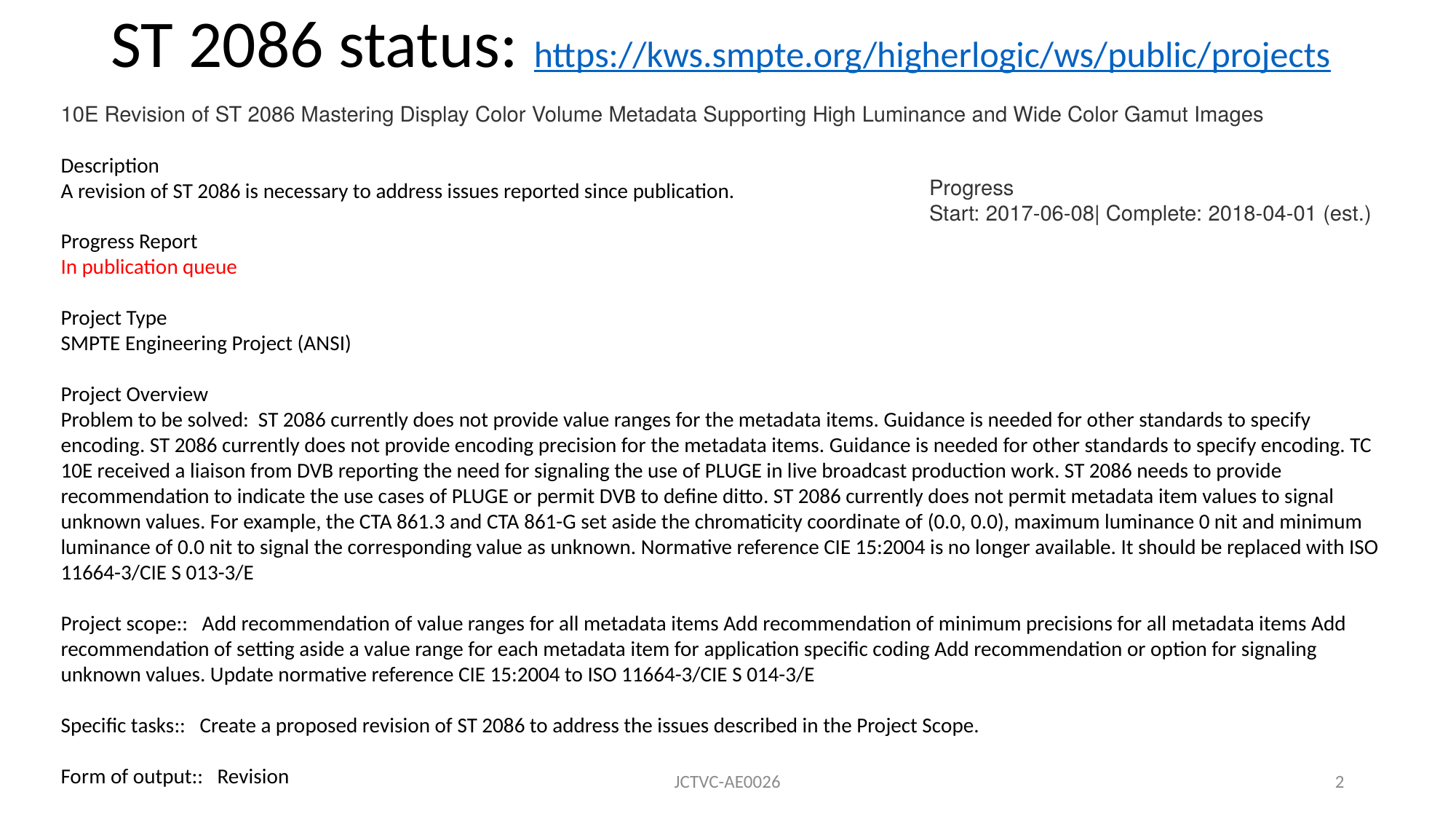

# ST 2086 status: https://kws.smpte.org/higherlogic/ws/public/projects
10E Revision of ST 2086 Mastering Display Color Volume Metadata Supporting High Luminance and Wide Color Gamut Images

Description
A revision of ST 2086 is necessary to address issues reported since publication.

Progress Report
In publication queue

Project Type
SMPTE Engineering Project (ANSI)

Project Overview
Problem to be solved:  ST 2086 currently does not provide value ranges for the metadata items. Guidance is needed for other standards to specify encoding. ST 2086 currently does not provide encoding precision for the metadata items. Guidance is needed for other standards to specify encoding. TC 10E received a liaison from DVB reporting the need for signaling the use of PLUGE in live broadcast production work. ST 2086 needs to provide recommendation to indicate the use cases of PLUGE or permit DVB to define ditto. ST 2086 currently does not permit metadata item values to signal unknown values. For example, the CTA 861.3 and CTA 861-G set aside the chromaticity coordinate of (0.0, 0.0), maximum luminance 0 nit and minimum luminance of 0.0 nit to signal the corresponding value as unknown. Normative reference CIE 15:2004 is no longer available. It should be replaced with ISO 11664-3/CIE S 013-3/E

Project scope::   Add recommendation of value ranges for all metadata items Add recommendation of minimum precisions for all metadata items Add recommendation of setting aside a value range for each metadata item for application specific coding Add recommendation or option for signaling unknown values. Update normative reference CIE 15:2004 to ISO 11664-3/CIE S 014-3/E

Specific tasks::   Create a proposed revision of ST 2086 to address the issues described in the Project Scope.

Form of output::   Revision
Progress
Start: 2017-06-08| Complete: 2018-04-01 (est.)
JCTVC-AE0026
2